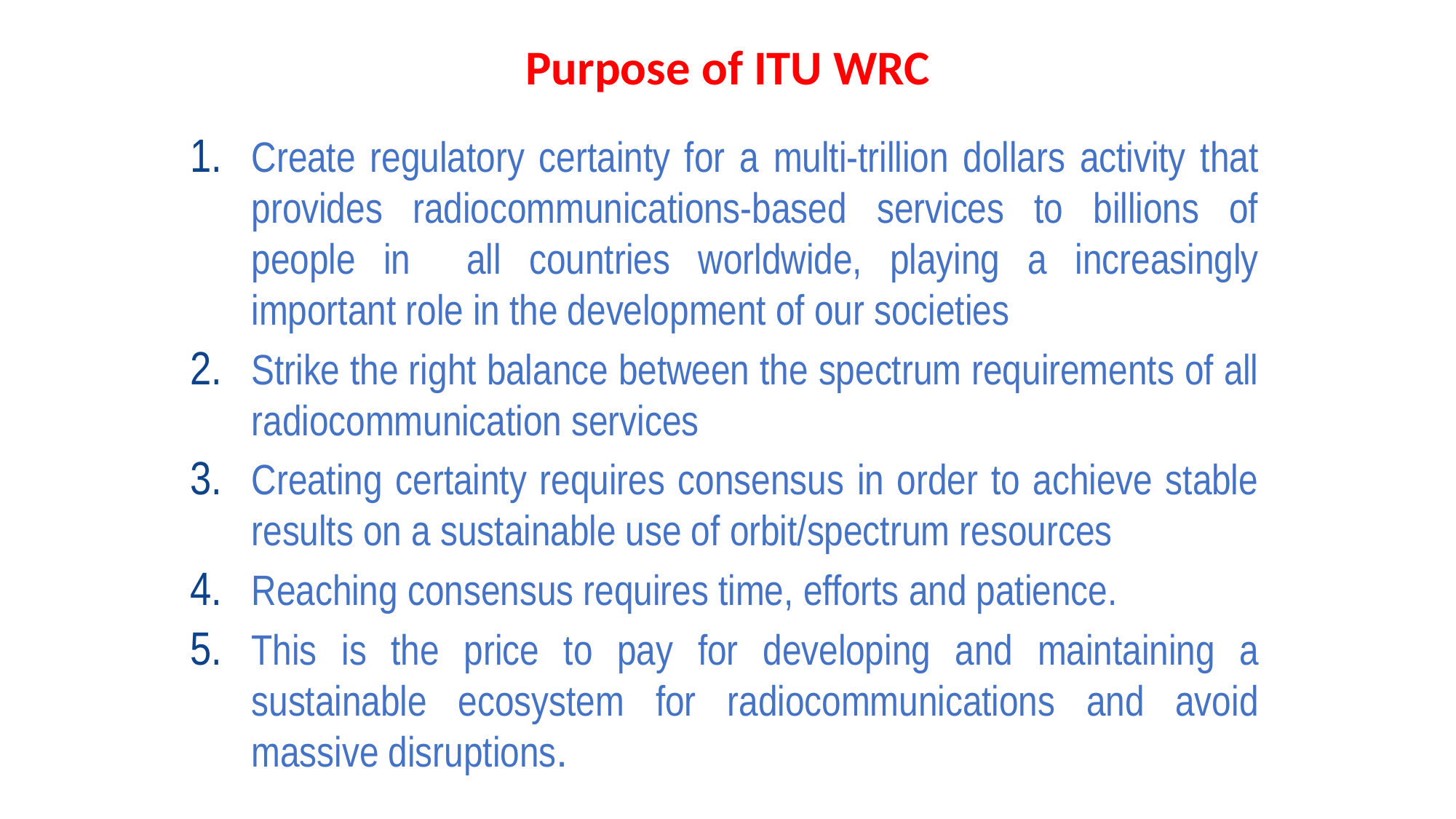

Purpose of ITU WRC
Create regulatory certainty for a multi-trillion dollars activity that provides radiocommunications-based services to billions of people in  all countries worldwide, playing a increasingly important role in the development of our societies
Strike the right balance between the spectrum requirements of all radiocommunication services
Creating certainty requires consensus in order to achieve stable results on a sustainable use of orbit/spectrum resources
Reaching consensus requires time, efforts and patience.
This is the price to pay for developing and maintaining a sustainable ecosystem for radiocommunications and avoid massive disruptions.